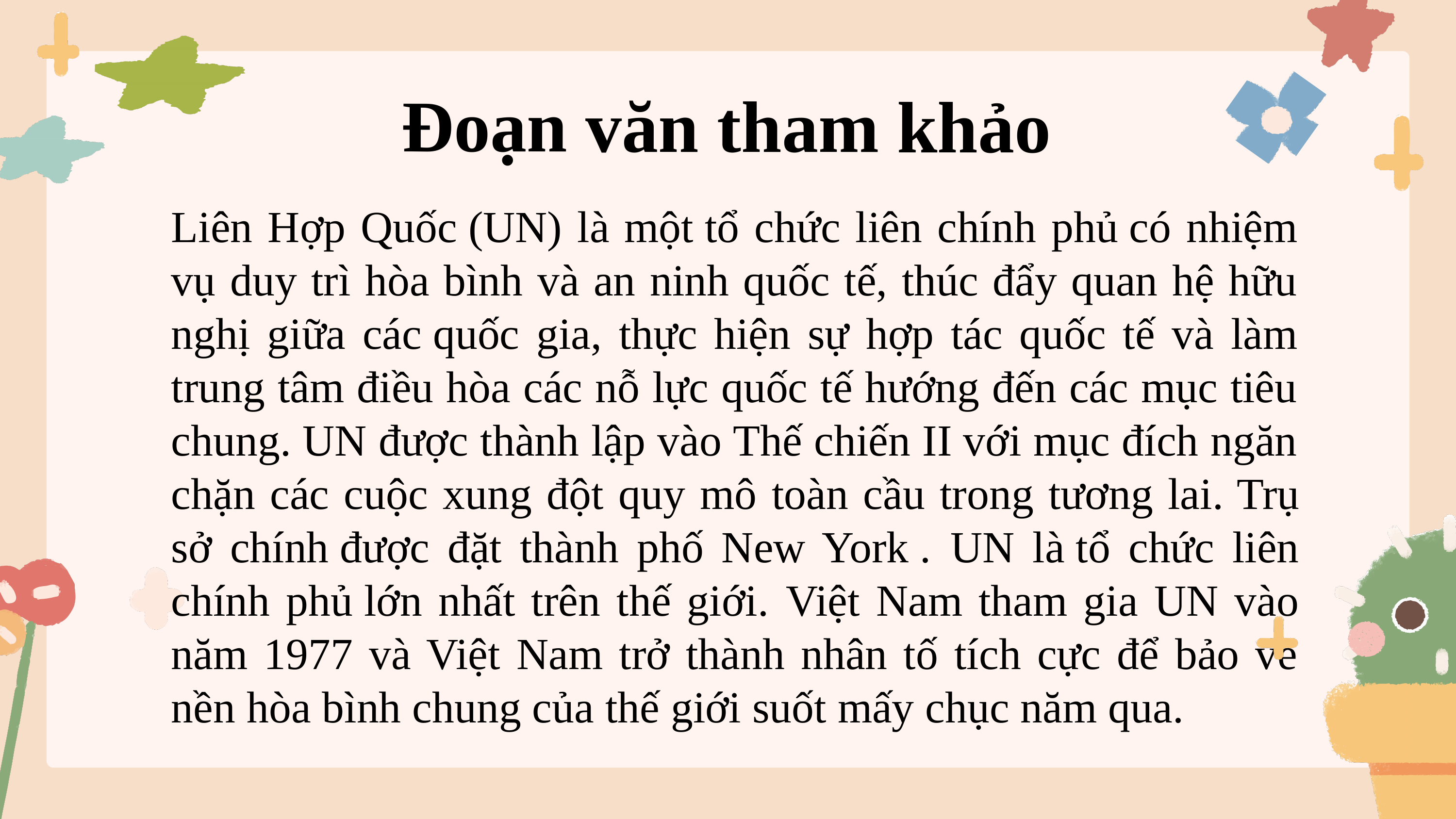

Đoạn văn tham khảo
Liên Hợp Quốc (UN) là một tổ chức liên chính phủ có nhiệm vụ duy trì hòa bình và an ninh quốc tế, thúc đẩy quan hệ hữu nghị giữa các quốc gia, thực hiện sự hợp tác quốc tế và làm trung tâm điều hòa các nỗ lực quốc tế hướng đến các mục tiêu chung. UN được thành lập vào Thế chiến II với mục đích ngăn chặn các cuộc xung đột quy mô toàn cầu trong tương lai. Trụ sở chính được đặt thành phố New York . UN là tổ chức liên chính phủ lớn nhất trên thế giới. Việt Nam tham gia UN vào năm 1977 và Việt Nam trở thành nhân tố tích cực để bảo về nền hòa bình chung của thế giới suốt mấy chục năm qua.